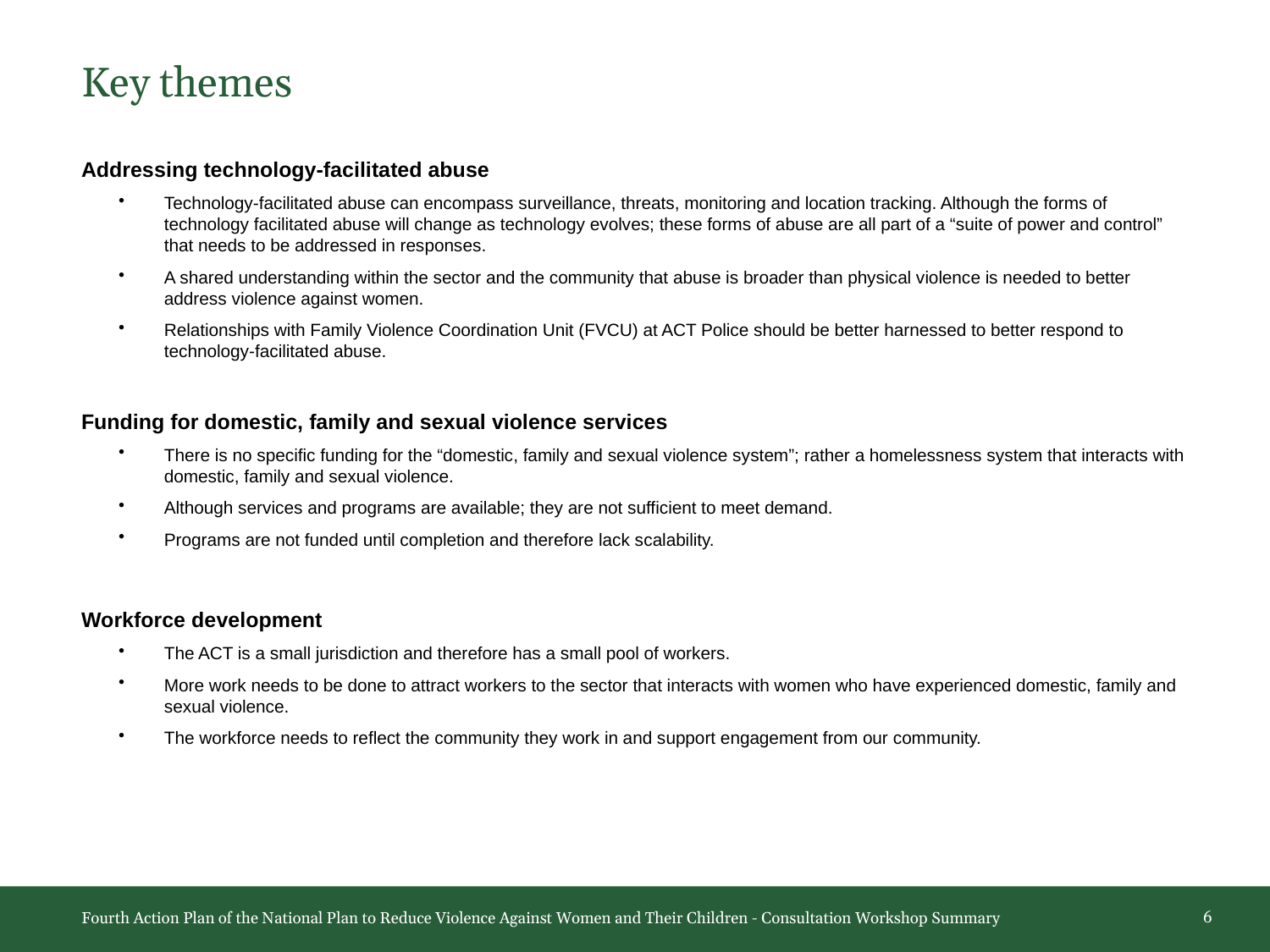

# Key themes
Addressing technology-facilitated abuse
Technology-facilitated abuse can encompass surveillance, threats, monitoring and location tracking. Although the forms of technology facilitated abuse will change as technology evolves; these forms of abuse are all part of a “suite of power and control” that needs to be addressed in responses.
A shared understanding within the sector and the community that abuse is broader than physical violence is needed to better address violence against women.
Relationships with Family Violence Coordination Unit (FVCU) at ACT Police should be better harnessed to better respond to technology-facilitated abuse.

Funding for domestic, family and sexual violence services
There is no specific funding for the “domestic, family and sexual violence system”; rather a homelessness system that interacts with domestic, family and sexual violence.
Although services and programs are available; they are not sufficient to meet demand.
Programs are not funded until completion and therefore lack scalability.

Workforce development
The ACT is a small jurisdiction and therefore has a small pool of workers.
More work needs to be done to attract workers to the sector that interacts with women who have experienced domestic, family and sexual violence.
The workforce needs to reflect the community they work in and support engagement from our community.

Fourth Action Plan of the National Plan to Reduce Violence Against Women and Their Children - Consultation Workshop Summary
6